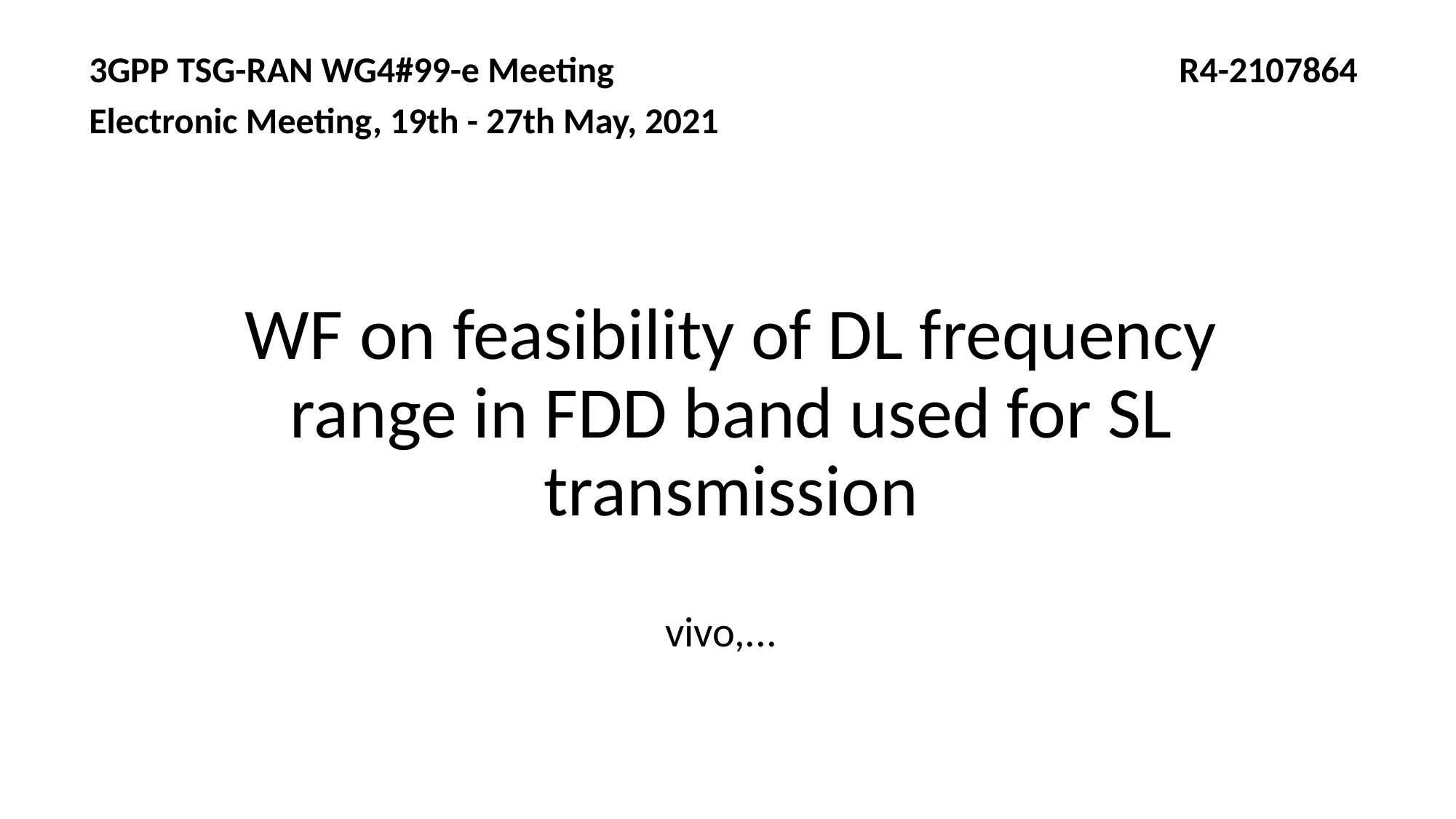

3GPP TSG-RAN WG4#99-e Meeting                                                                     R4-2107864
Electronic Meeting, 19th - 27th May, 2021
# WF on feasibility of DL frequency range in FDD band used for SL transmission
vivo,...